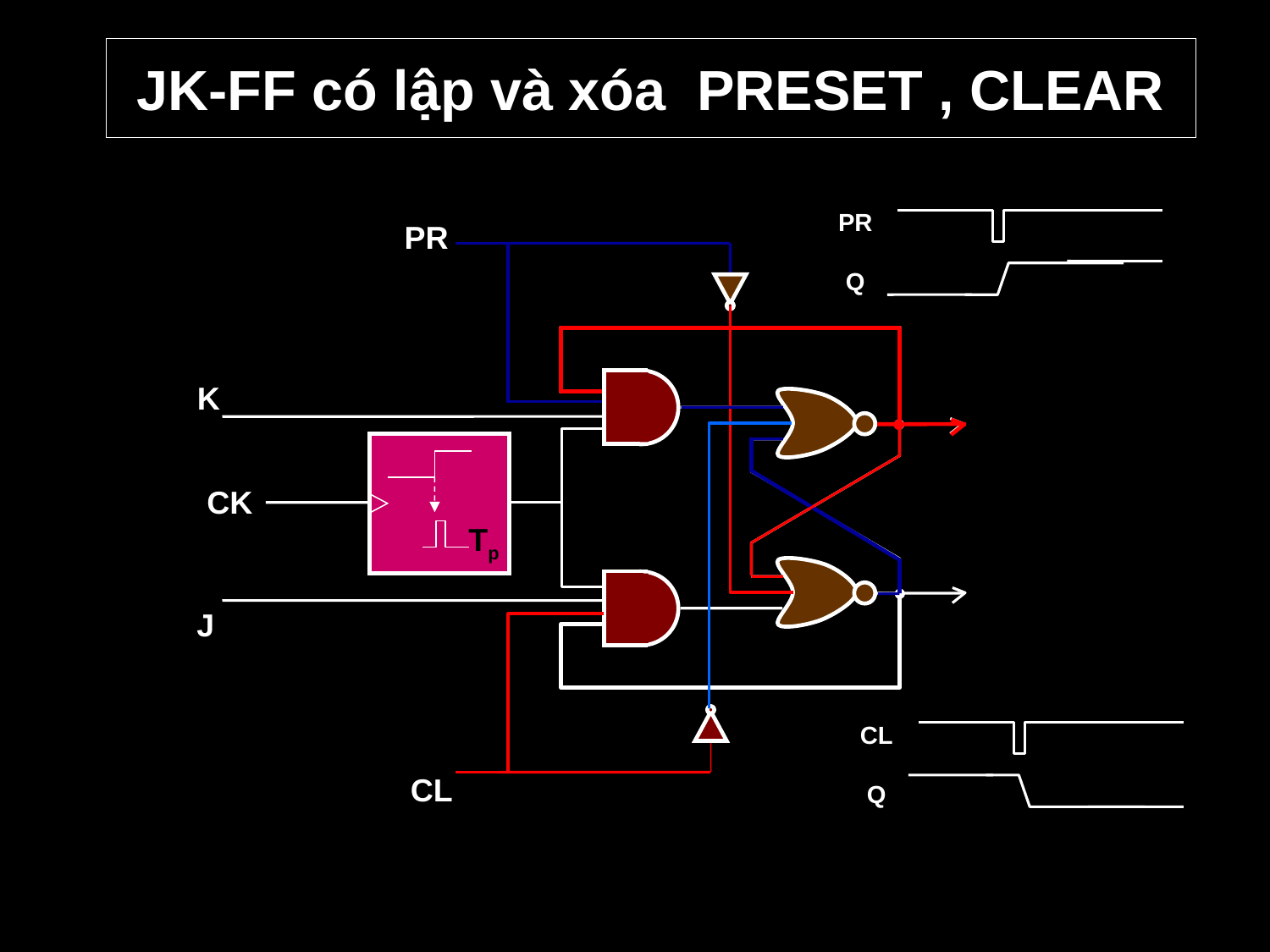

# JK-FF có lập và xóa  PRESET , CLEAR

PR

Q

PR

K

          Tp

CK

J

CL

Q

CL